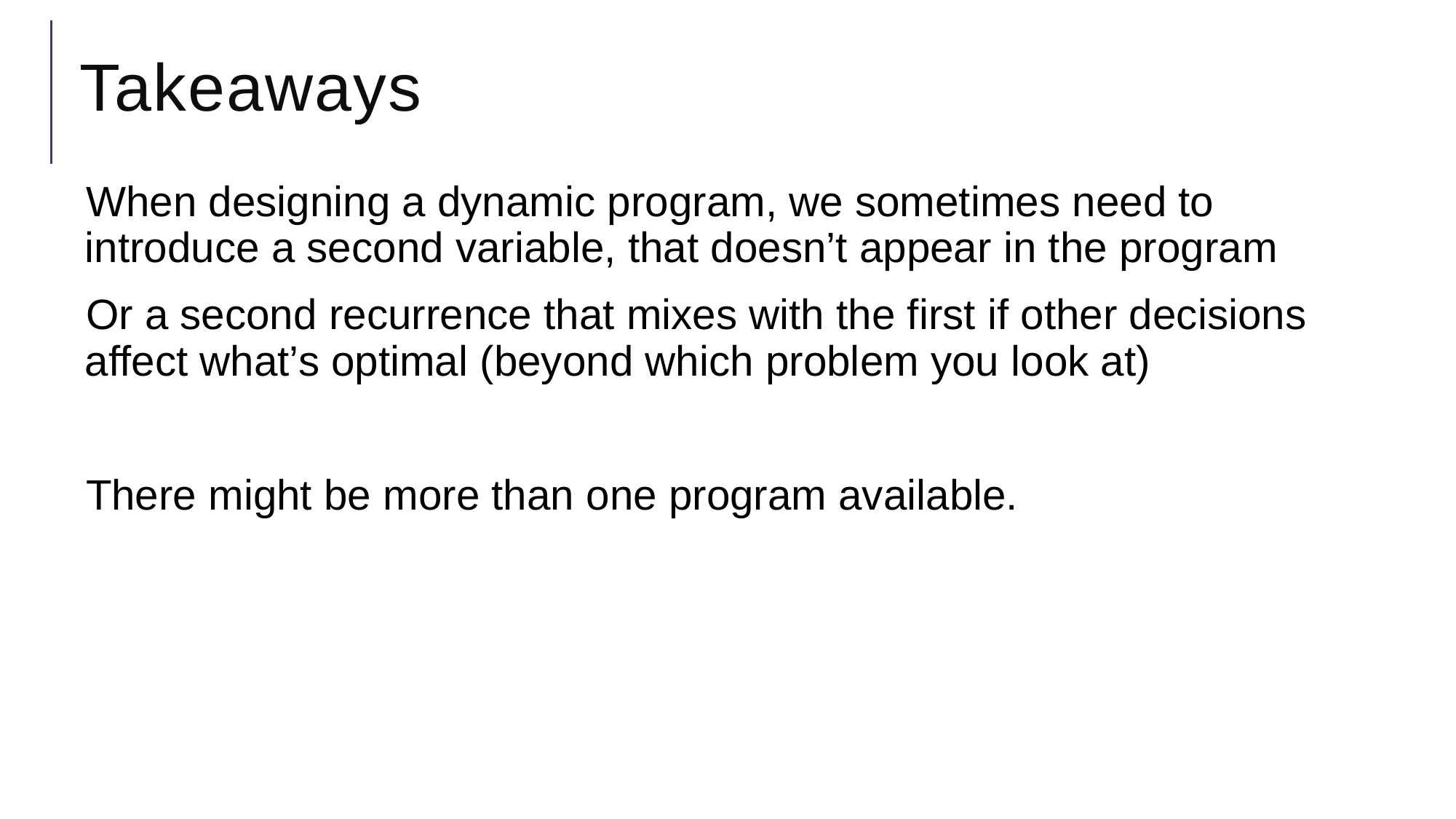

# Takeaways
When designing a dynamic program, we sometimes need to introduce a second variable, that doesn’t appear in the program
Or a second recurrence that mixes with the first if other decisions affect what’s optimal (beyond which problem you look at)

There might be more than one program available.